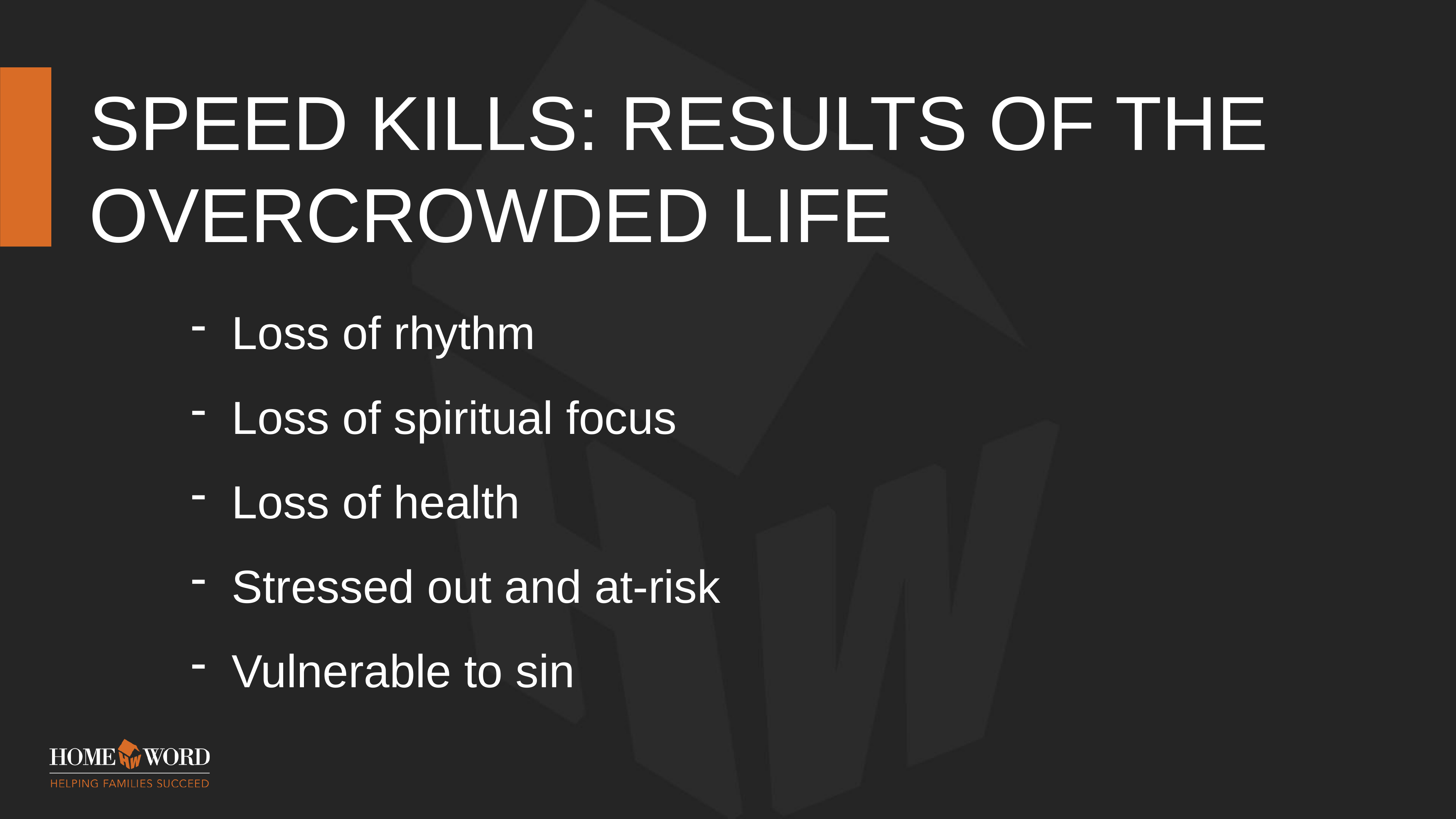

# Speed Kills: Results of the overcrowded life
Loss of rhythm
Loss of spiritual focus
Loss of health
Stressed out and at-risk
Vulnerable to sin